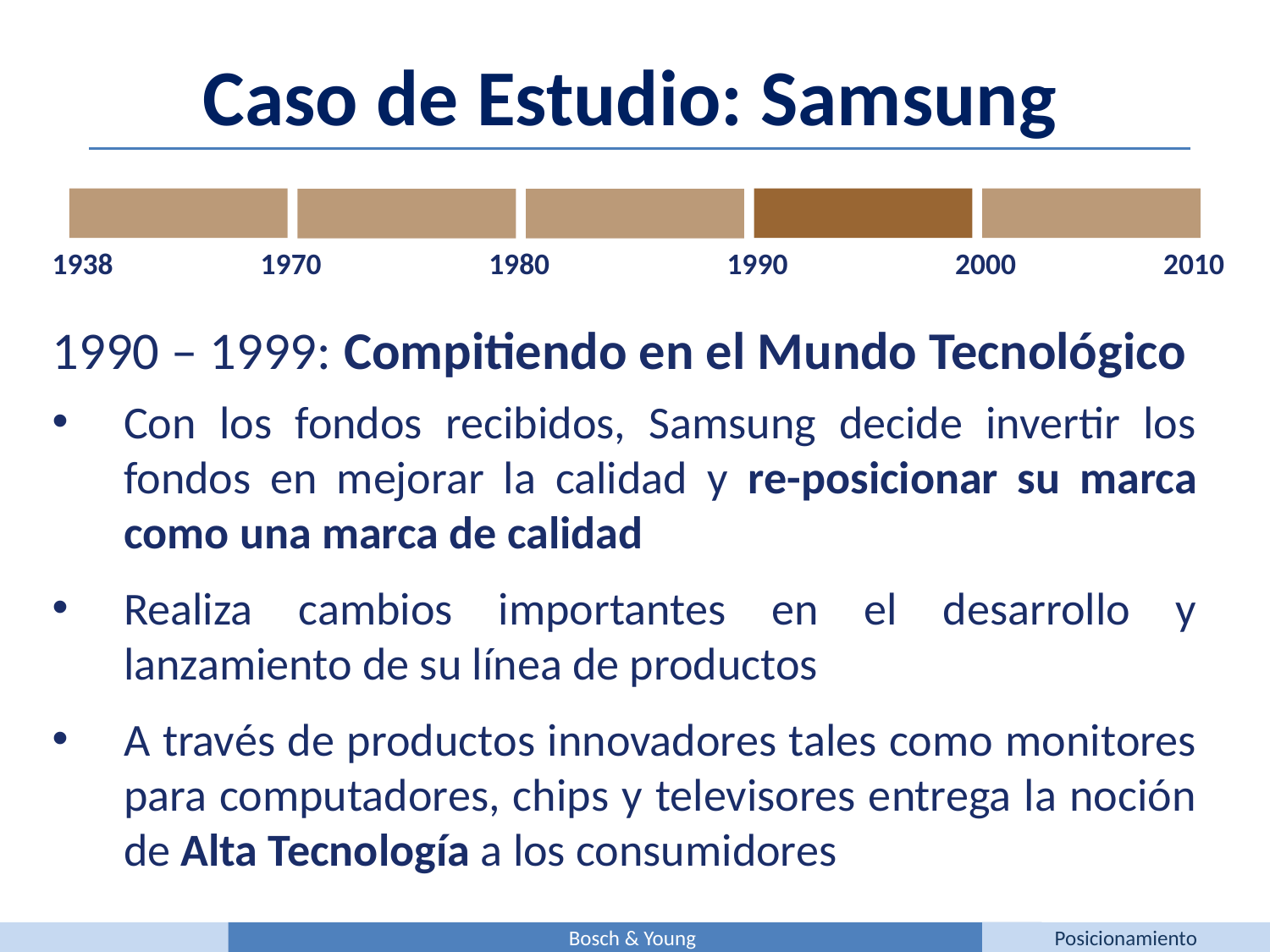

Caso de Estudio: Samsung

1938
1970
1980
1990
2000
2010
1990 – 1999: Compitiendo en el Mundo Tecnológico
Con los fondos recibidos, Samsung decide invertir los fondos en mejorar la calidad y re-posicionar su marca como una marca de calidad

Realiza cambios importantes en el desarrollo y lanzamiento de su línea de productos

A través de productos innovadores tales como monitores para computadores, chips y televisores entrega la noción de Alta Tecnología a los consumidores

Bosch & Young
Posicionamiento